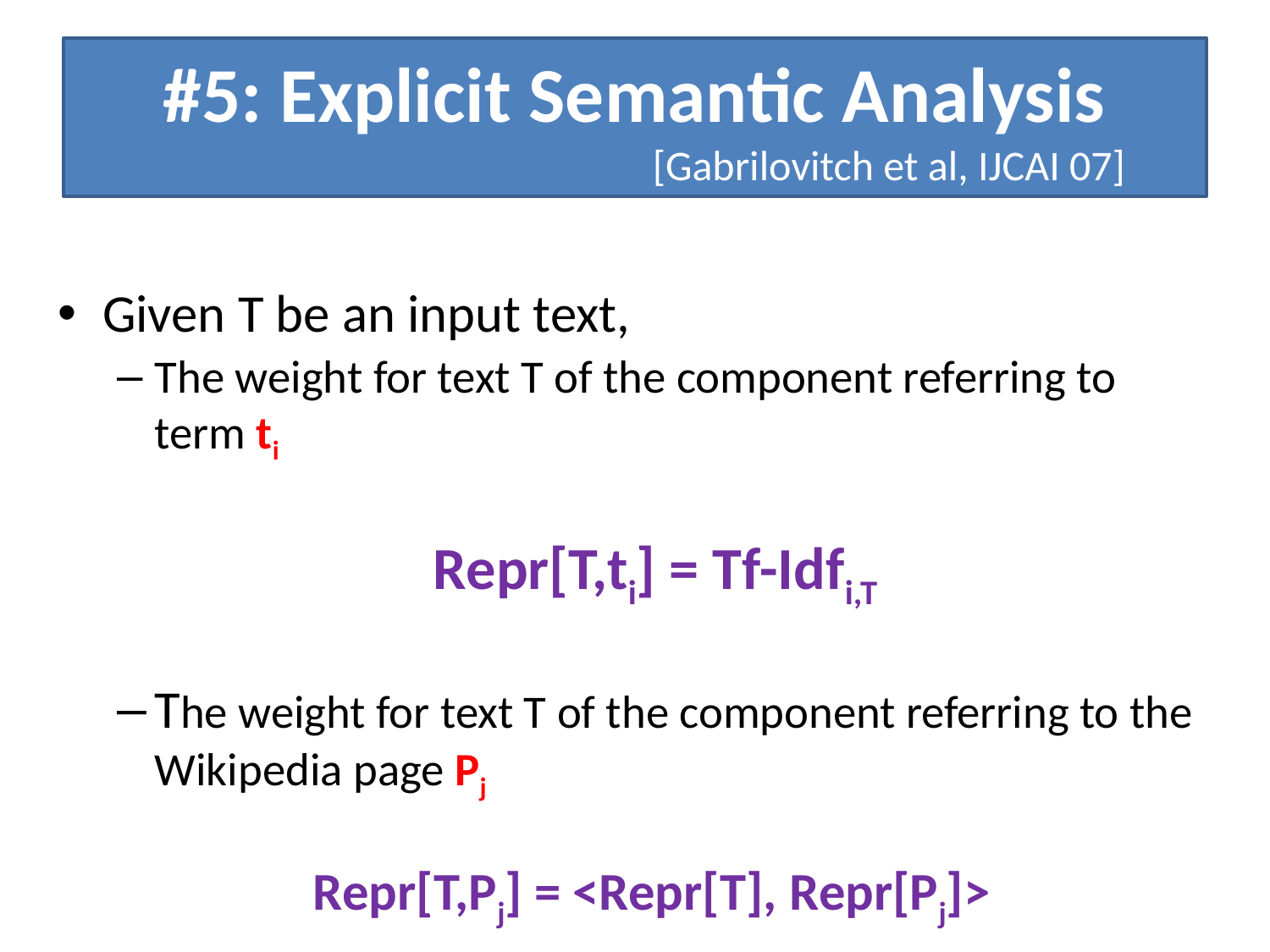

#
#5: Explicit Semantic Analysis
				[Gabrilovitch et al, IJCAI 07]

Given T be an input text,
The weight for text T of the component referring to term ti

Repr[T,ti] = Tf-Idfi,T

The weight for text T of the component referring to the Wikipedia page Pj

Repr[T,Pj] = <Repr[T], Repr[Pj]>